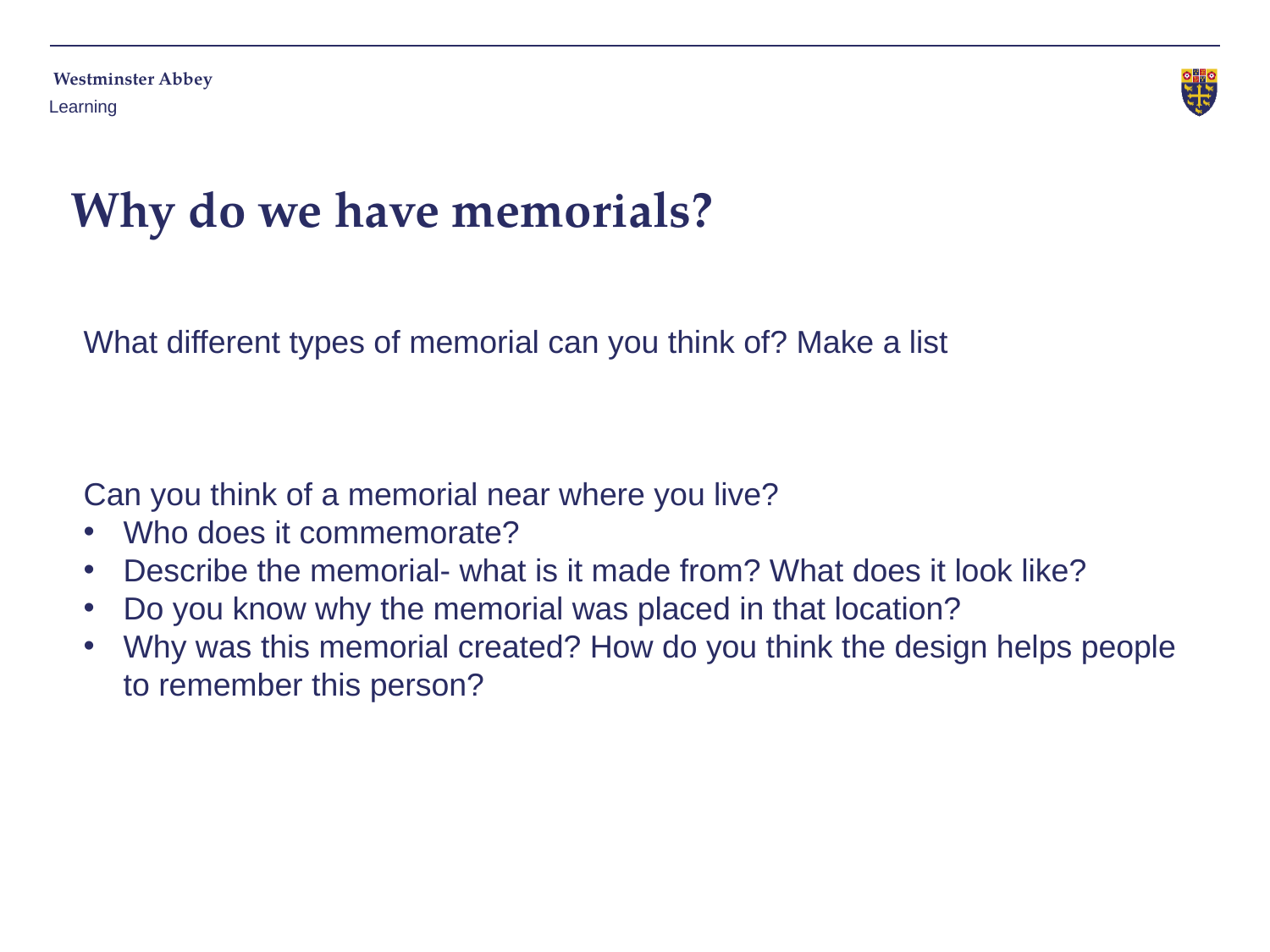

Learning
# Why do we have memorials?
What different types of memorial can you think of? Make a list

Can you think of a memorial near where you live?
Who does it commemorate?
Describe the memorial- what is it made from? What does it look like?
Do you know why the memorial was placed in that location?
Why was this memorial created? How do you think the design helps people to remember this person?